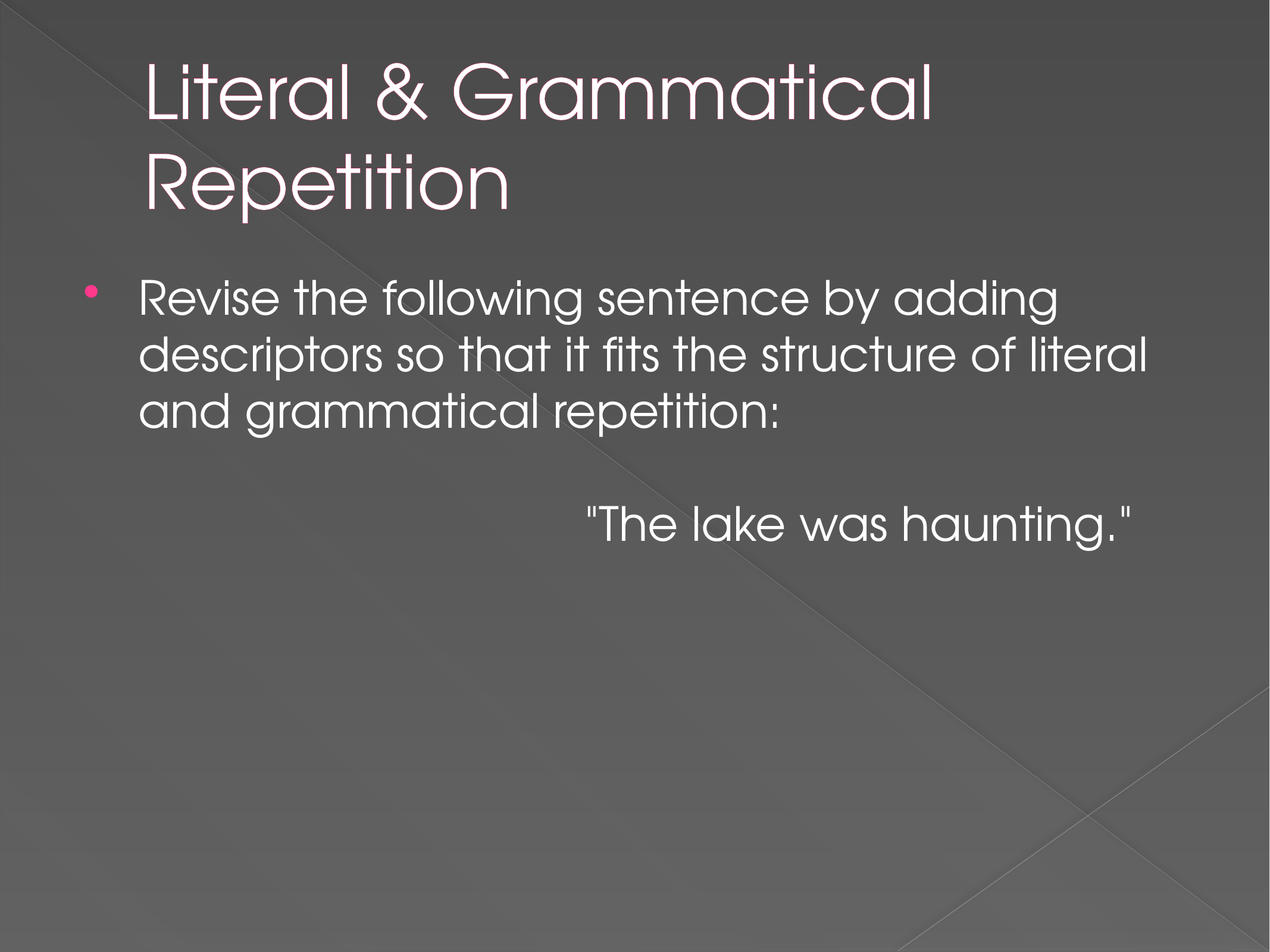

# Literal & Grammatical  Repetition
Revise the following sentence by adding descriptors so that it fits the structure of literal and grammatical repetition:																				"The lake was haunting."